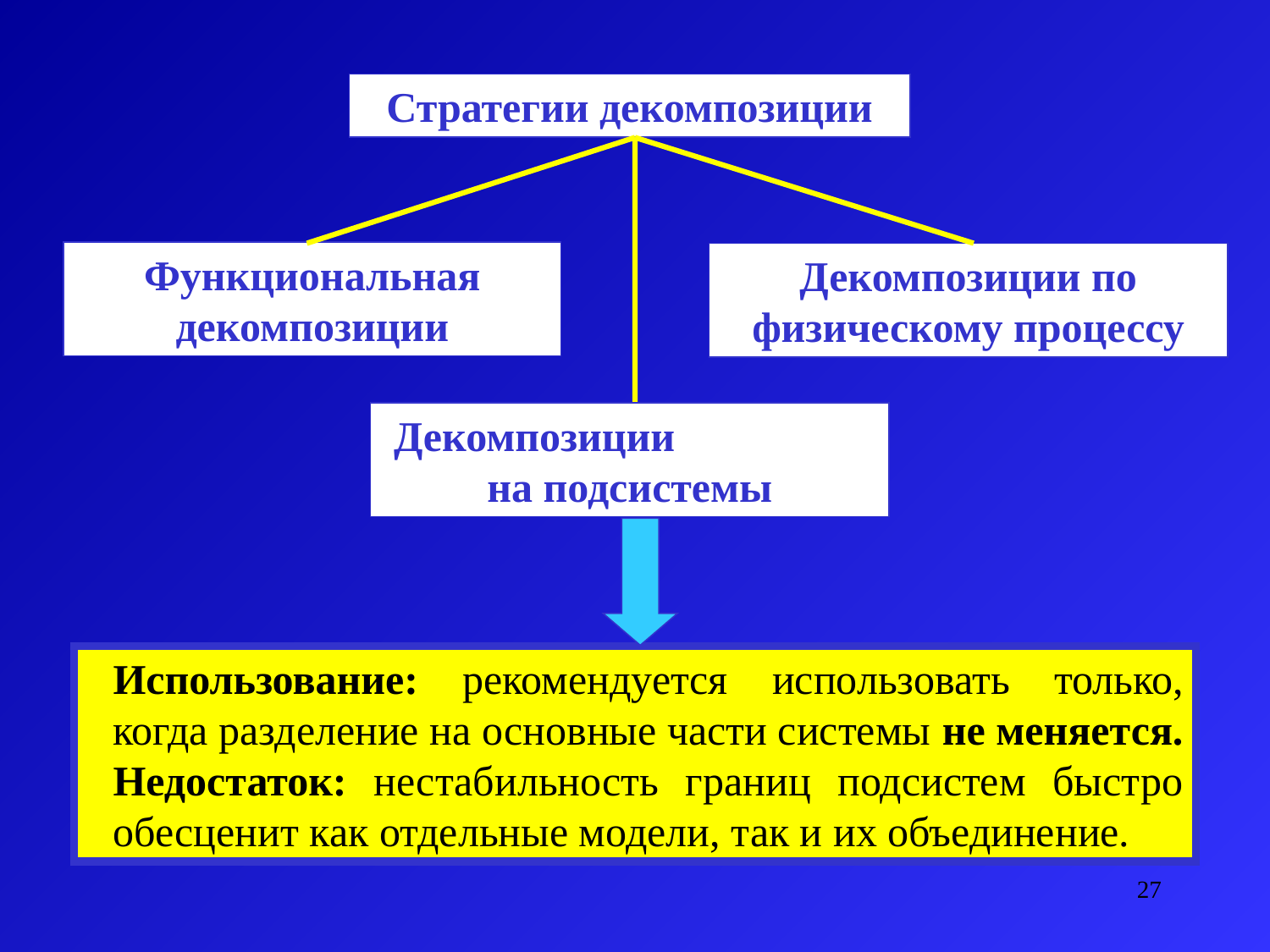

Стратегии декомпозиции

Функциональная декомпозиции
Декомпозиции по физическому процессу
Декомпозиции                   на подсистемы

Использование: рекомендуется использовать только, когда разделение на основные части системы не меняется.
Недостаток: нестабильность границ подсистем быстро обесценит как отдельные модели, так и их объединение.
27